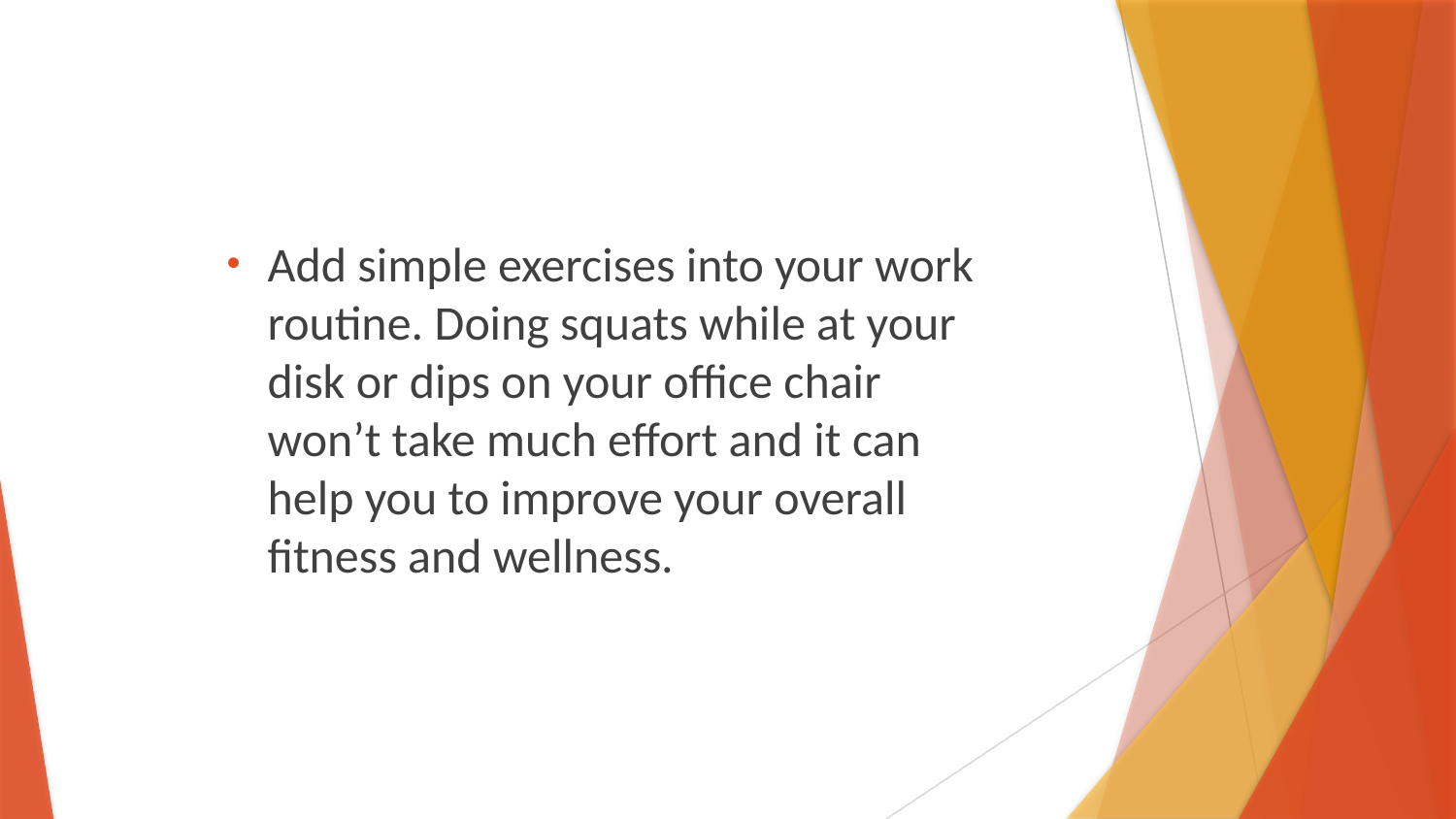

Add simple exercises into your work routine. Doing squats while at your disk or dips on your office chair won’t take much effort and it can help you to improve your overall fitness and wellness.